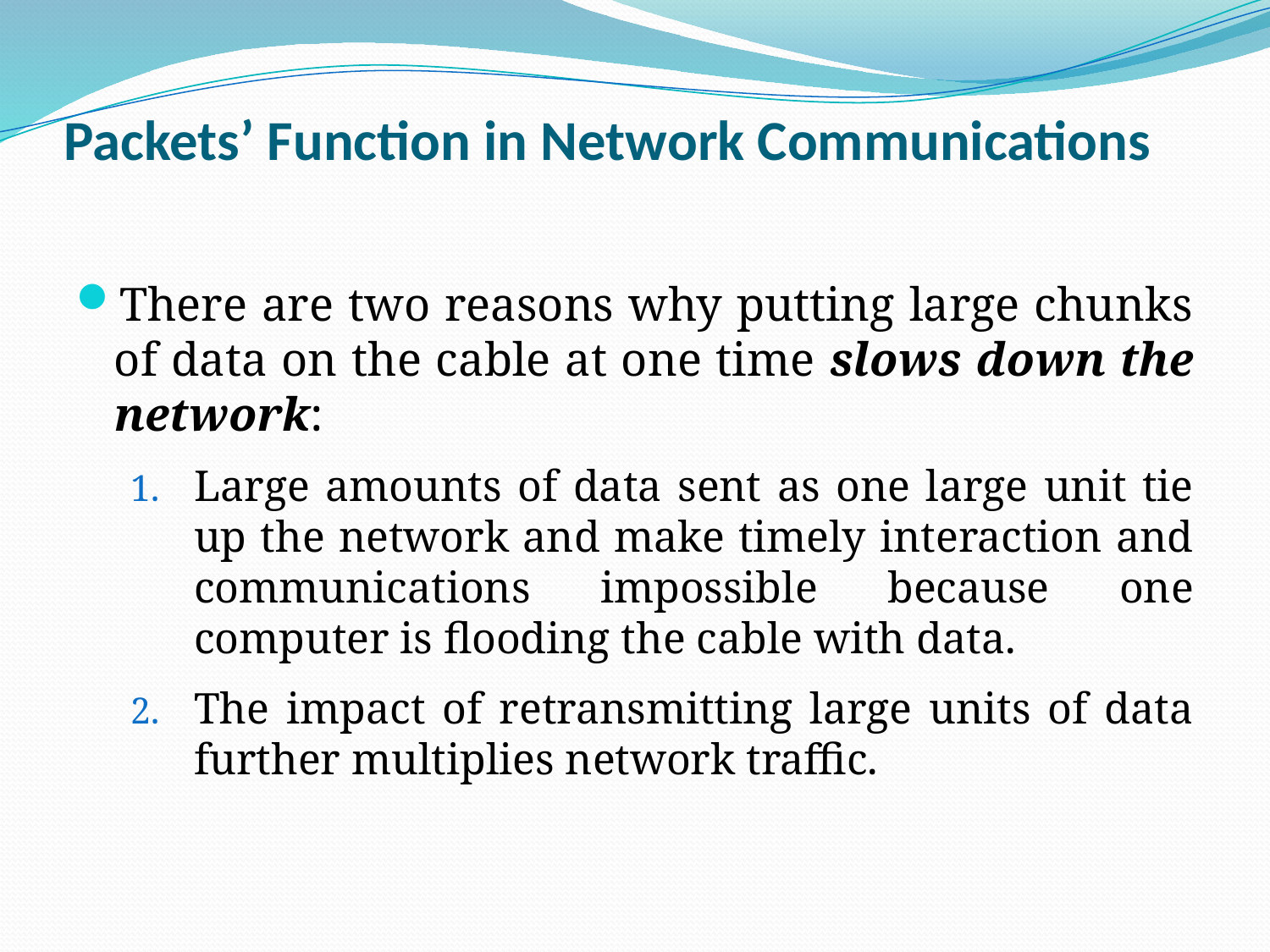

# Packets’ Function in Network Communications
There are two reasons why putting large chunks of data on the cable at one time slows down the network:
Large amounts of data sent as one large unit tie up the network and make timely interaction and communications impossible because one computer is flooding the cable with data.
The impact of retransmitting large units of data further multiplies network traffic.